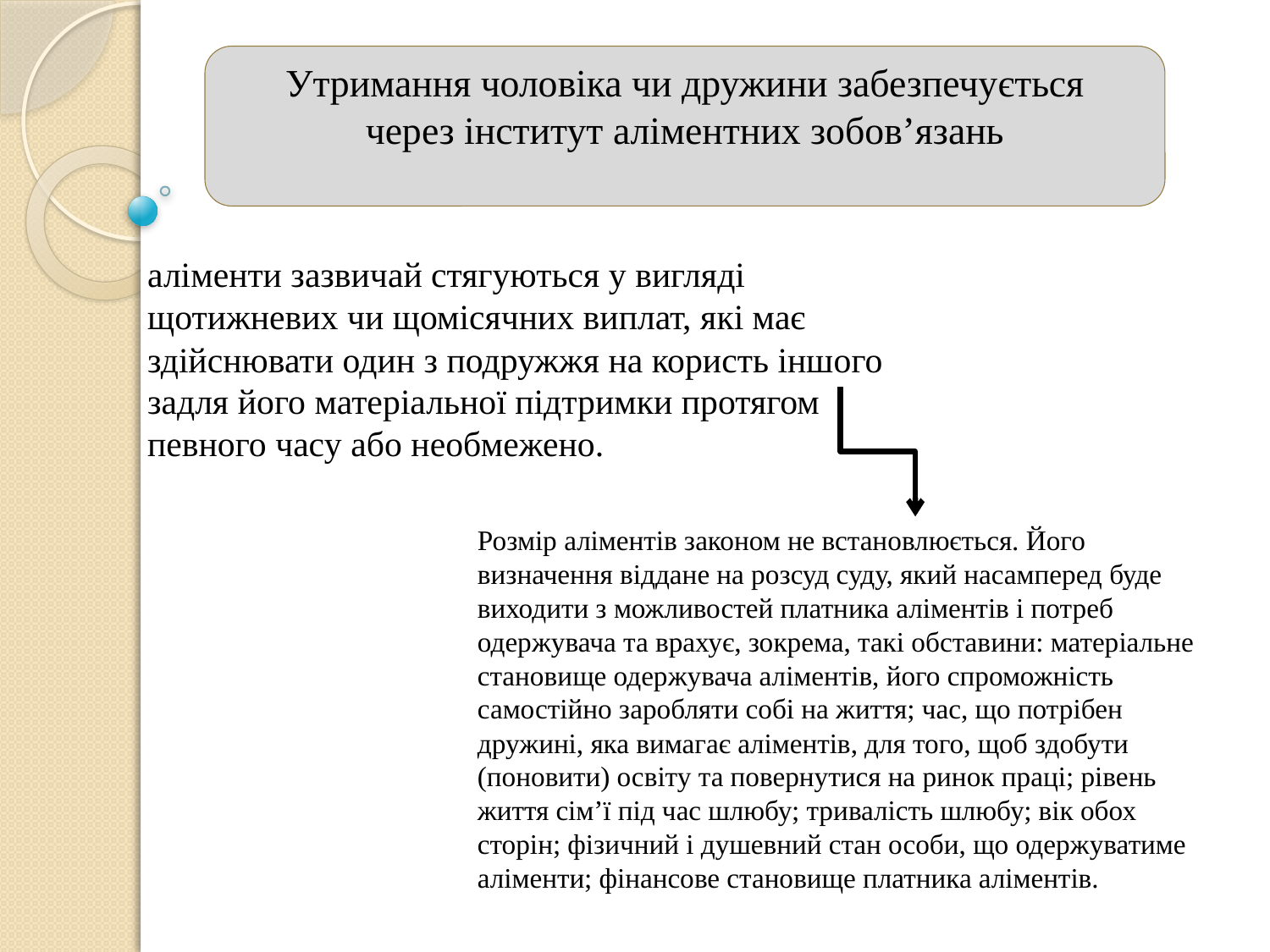

Утримання чоловіка чи дружини забезпечується через інститут аліментних зобов’язань
аліменти зазвичай стягуються у вигляді щотижневих чи щомісячних виплат, які має здійснювати один з подружжя на користь іншого задля його матеріальної підтримки протягом певного часу або необмежено.
Розмір аліментів законом не встановлюється. Його визначення віддане на розсуд суду, який насамперед буде виходити з можливостей платника аліментів і потреб одержувача та врахує, зокрема, такі обставини: матеріальне становище одержувача аліментів, його спроможність самостійно заробляти собі на життя; час, що потрібен дружині, яка вимагає аліментів, для того, щоб здобути (поновити) освіту та повернутися на ринок праці; рівень життя сім’ї під час шлюбу; тривалість шлюбу; вік обох сторін; фізичний і душевний стан особи, що одержуватиме аліменти; фінансове становище платника аліментів.